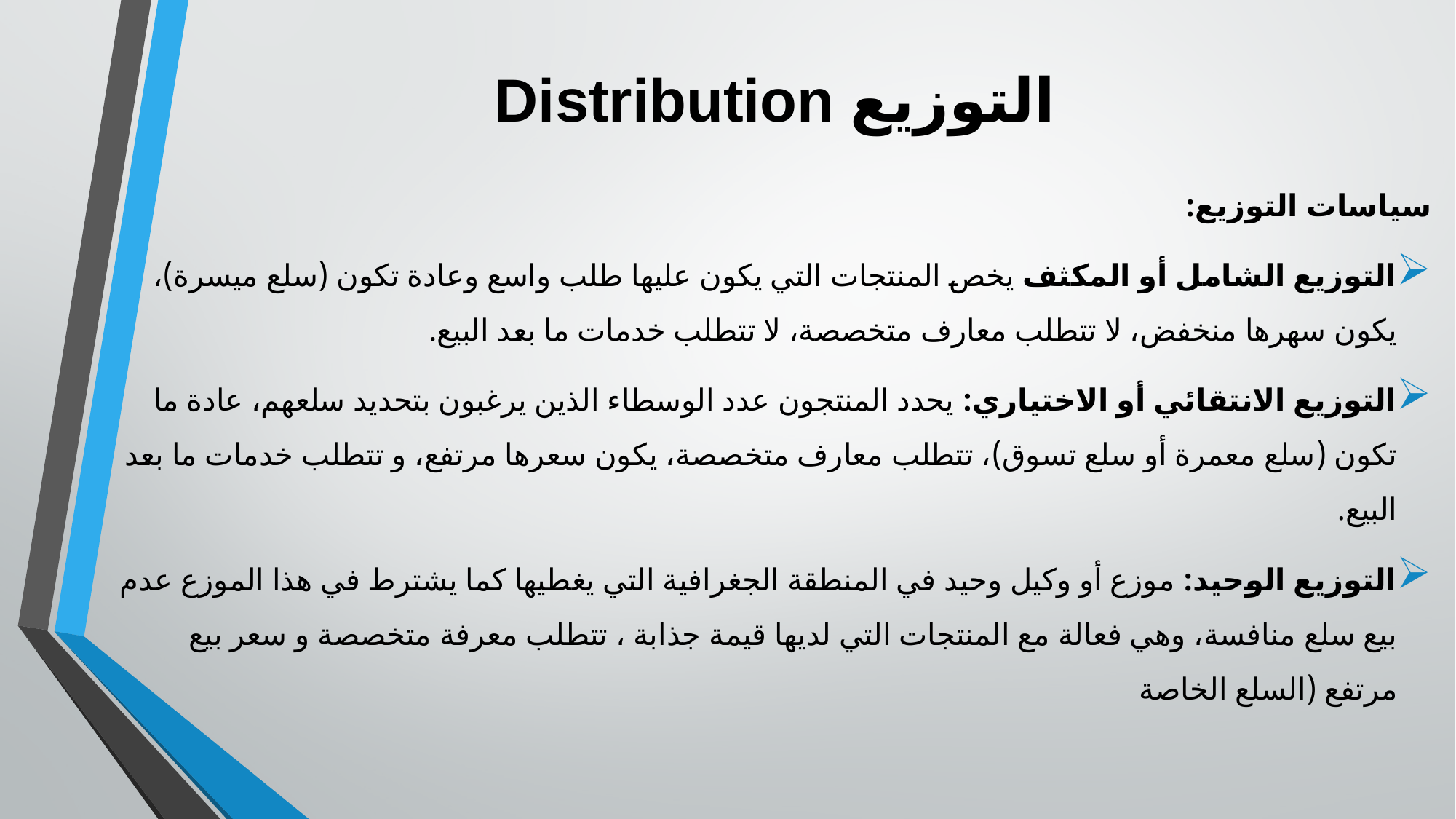

# التوزيع Distribution
سياسات التوزيع:
التوزيع الشامل أو المكثف يخص المنتجات التي يكون عليها طلب واسع وعادة تكون (سلع ميسرة)، يكون سهرها منخفض، لا تتطلب معارف متخصصة، لا تتطلب خدمات ما بعد البيع.
التوزيع الانتقائي أو الاختياري: يحدد المنتجون عدد الوسطاء الذين يرغبون بتحديد سلعهم، عادة ما تكون (سلع معمرة أو سلع تسوق)، تتطلب معارف متخصصة، يكون سعرها مرتفع، و تتطلب خدمات ما بعد البيع.
التوزيع الوحيد: موزع أو وكيل وحيد في المنطقة الجغرافية التي يغطيها كما يشترط في هذا الموزع عدم بيع سلع منافسة، وهي فعالة مع المنتجات التي لديها قيمة جذابة ، تتطلب معرفة متخصصة و سعر بيع مرتفع (السلع الخاصة